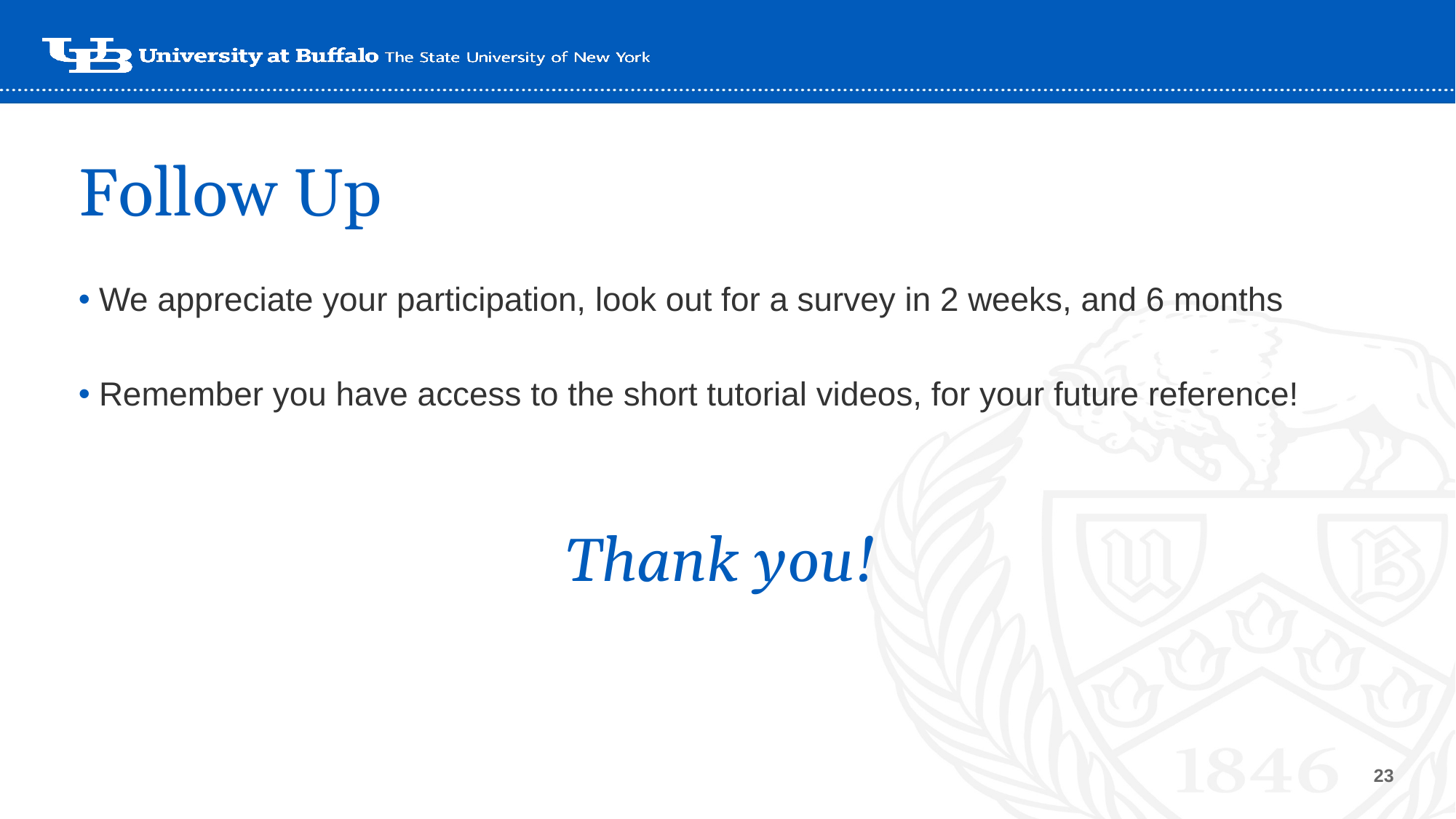

# Follow Up
We appreciate your participation, look out for a survey in 2 weeks, and 6 months

Remember you have access to the short tutorial videos, for your future reference!

Thank you!